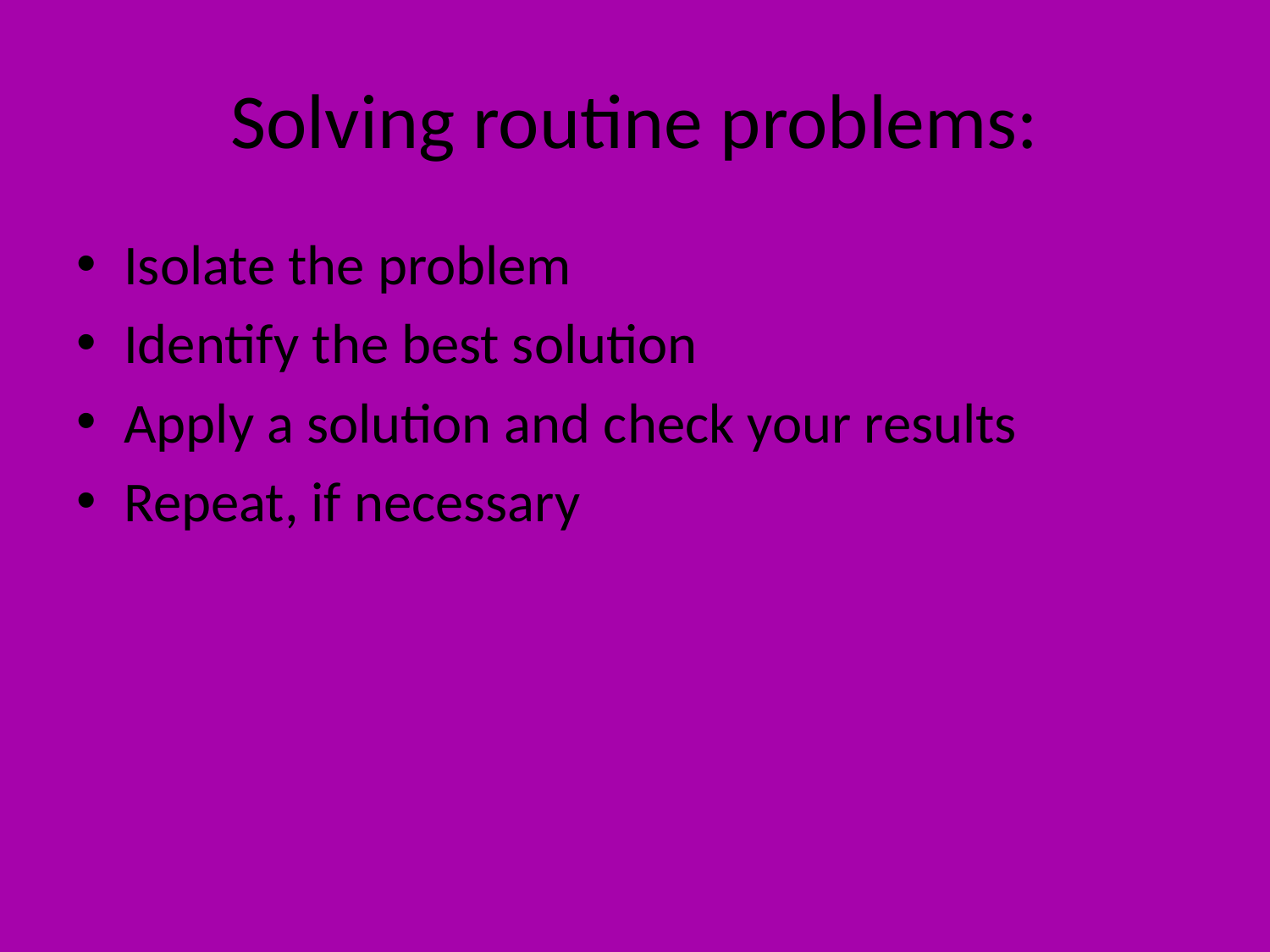

# Solving routine problems:
Isolate the problem
Identify the best solution
Apply a solution and check your results
Repeat, if necessary